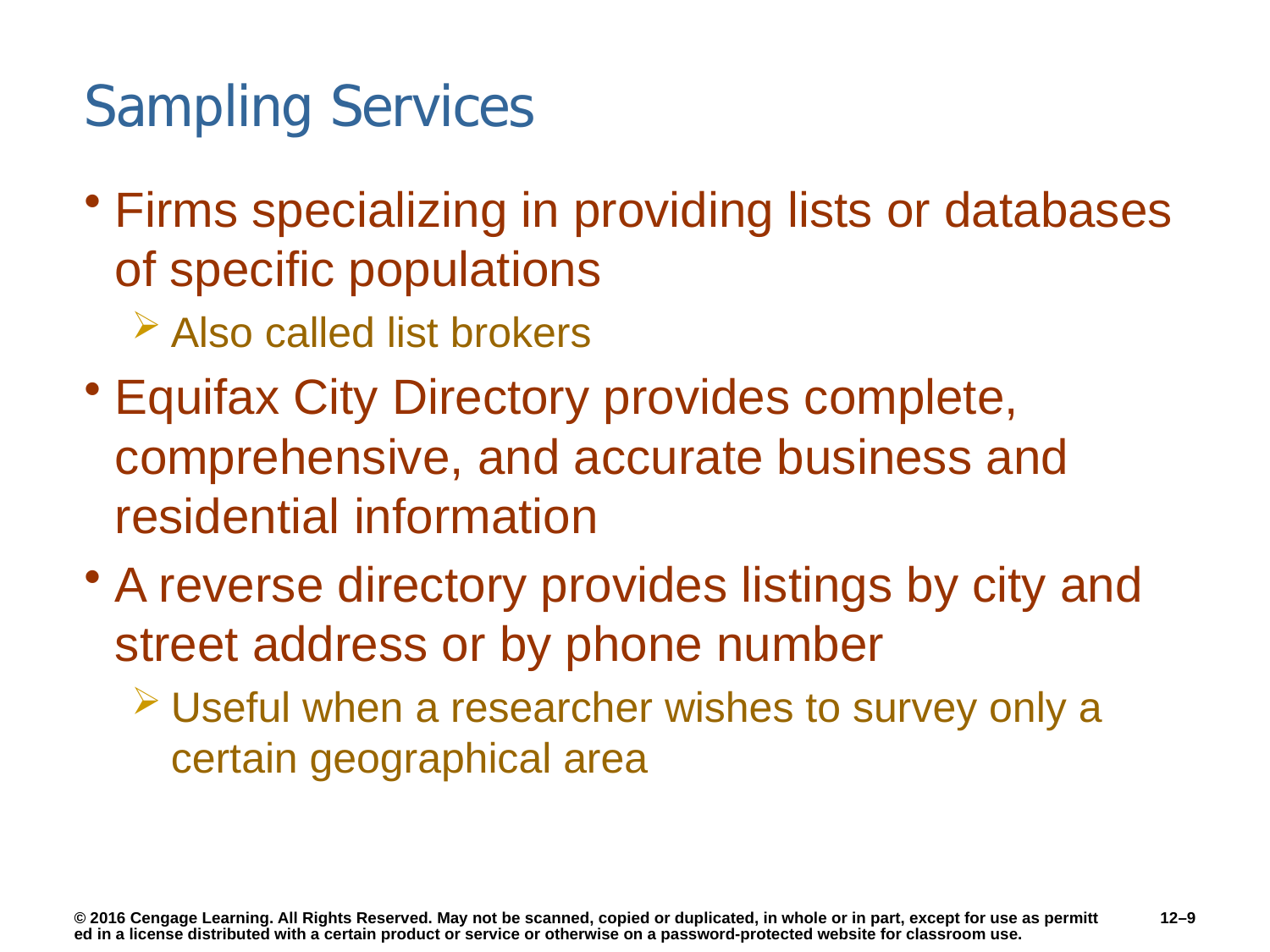

# Sampling Services
Firms specializing in providing lists or databases of specific populations
Also called list brokers
Equifax City Directory provides complete, comprehensive, and accurate business and residential information
A reverse directory provides listings by city and street address or by phone number
Useful when a researcher wishes to survey only a certain geographical area
12–9
© 2016 Cengage Learning. All Rights Reserved. May not be scanned, copied or duplicated, in whole or in part, except for use as permitted in a license distributed with a certain product or service or otherwise on a password-protected website for classroom use.